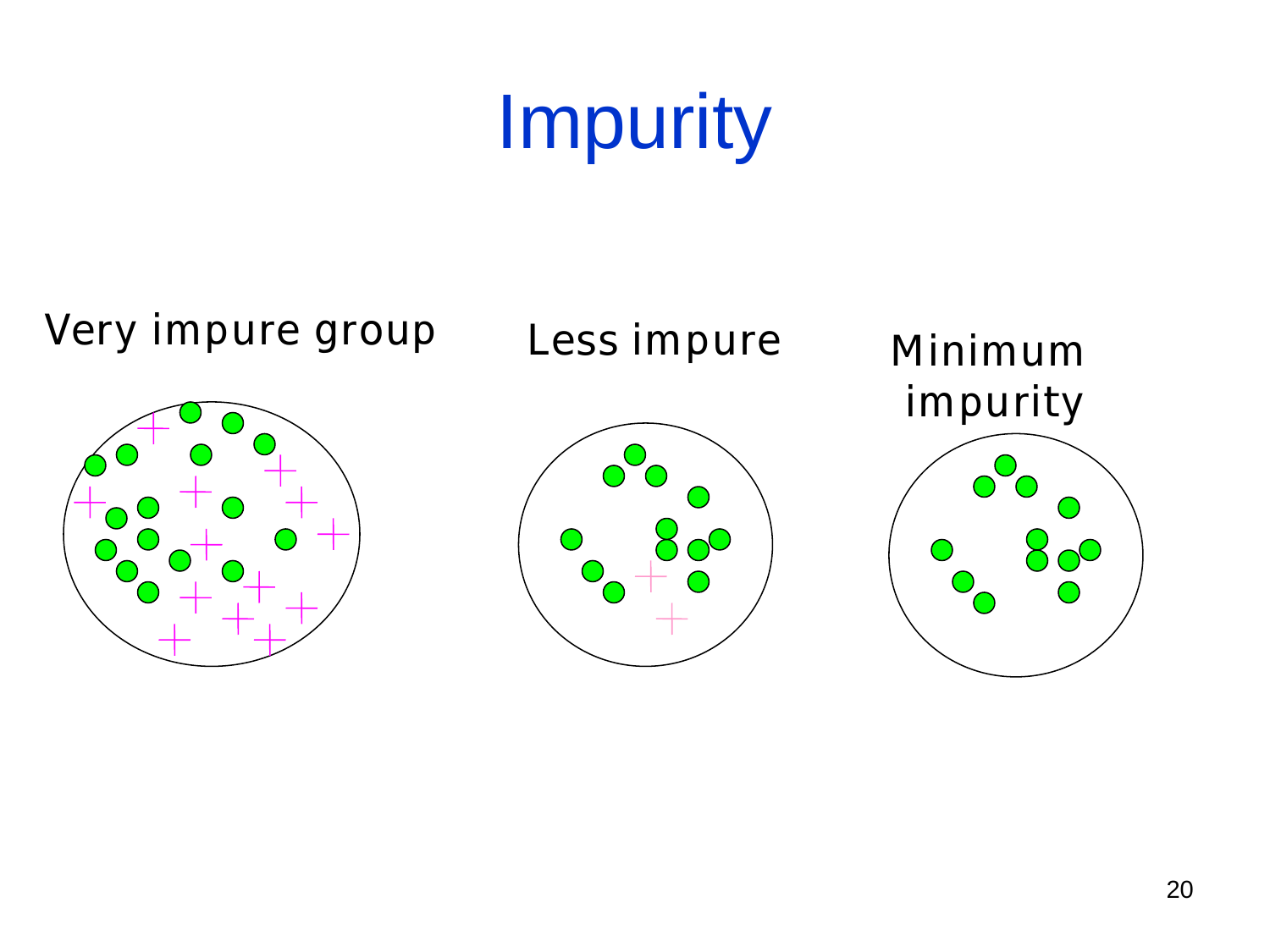

# Impurity
Very impure group
Less impure

Minimum
impurity

20